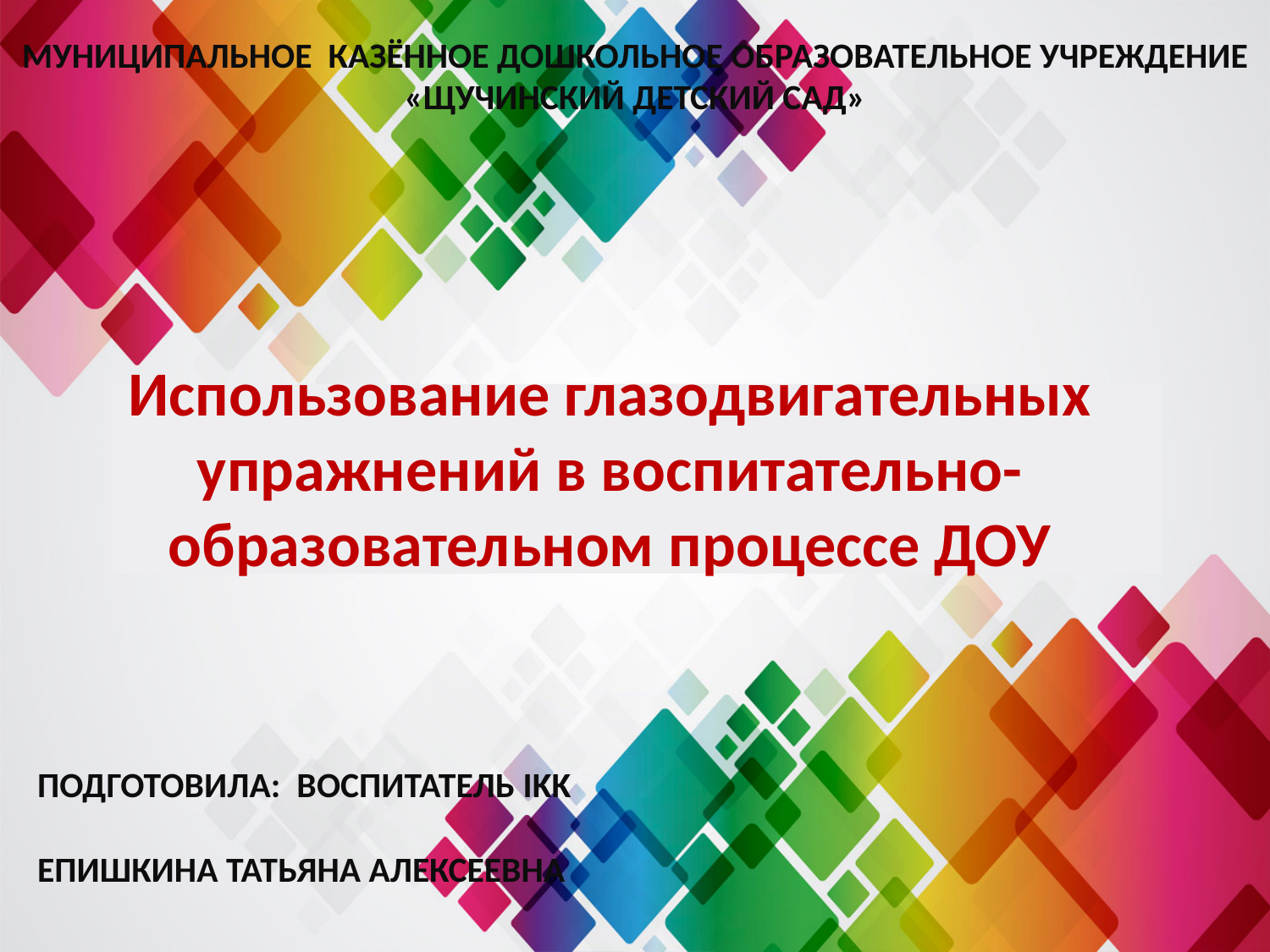

Муниципальное  казённое дошкольное образовательное учреждение
«Щучинский детский сад»
# Использование глазодвигательных упражнений в воспитательно-образовательном процессе ДОУ
Подготовила:  воспитатель IKK

Епишкина Татьяна Алексеевна